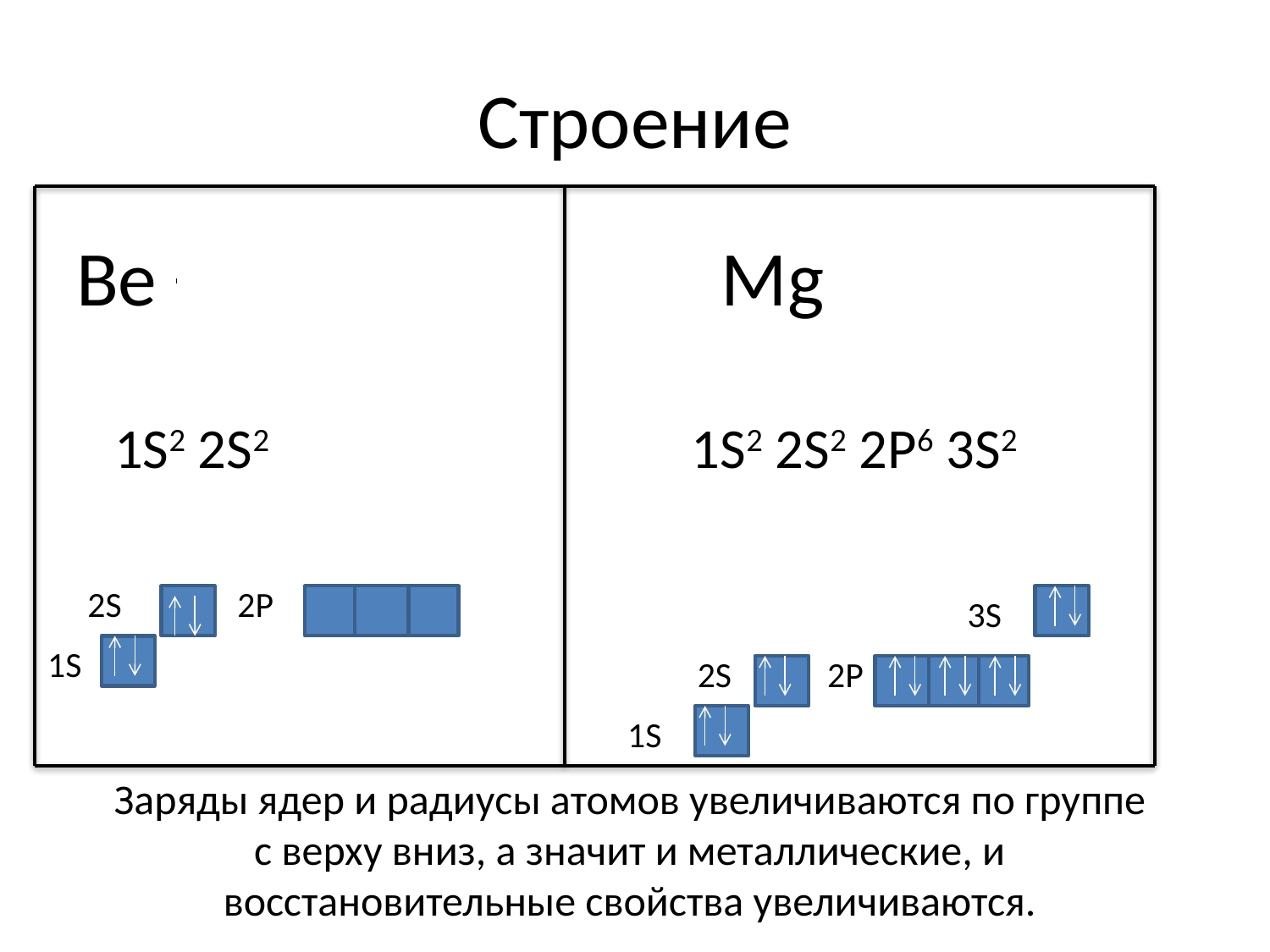

# Строение

Ве +4 ) )                      Mg +12 ) ) )
               2  2                                                   2  8  2
   1S2 2S2                                                         1S2 2S2 2Р6 3S2
2S
2P

3S

1S

2S
2P

1S

Заряды ядер и радиусы атомов увеличиваются по группе с верху вниз, а значит и металлические, и восстановительные свойства увеличиваются.